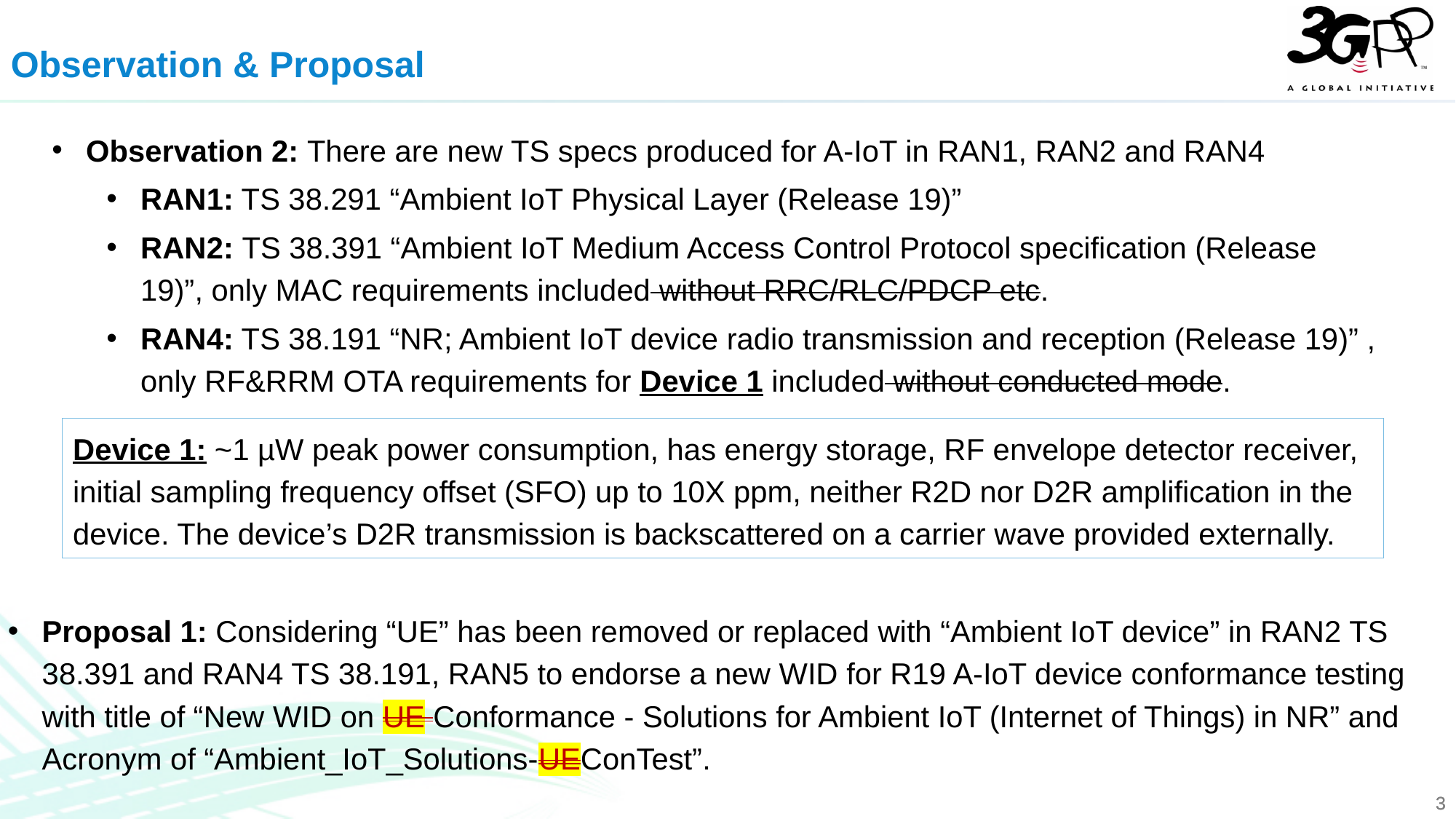

Observation & Proposal
Observation 2: There are new TS specs produced for A-IoT in RAN1, RAN2 and RAN4
RAN1: TS 38.291 “Ambient IoT Physical Layer (Release 19)”
RAN2: TS 38.391 “Ambient IoT Medium Access Control Protocol specification (Release 19)”, only MAC requirements included without RRC/RLC/PDCP etc.
RAN4: TS 38.191 “NR; Ambient IoT device radio transmission and reception (Release 19)” , only RF&RRM OTA requirements for Device 1 included without conducted mode.

Device 1: ~1 µW peak power consumption, has energy storage, RF envelope detector receiver, initial sampling frequency offset (SFO) up to 10X ppm, neither R2D nor D2R amplification in the device. The device’s D2R transmission is backscattered on a carrier wave provided externally.
Proposal 1: Considering “UE” has been removed or replaced with “Ambient IoT device” in RAN2 TS 38.391 and RAN4 TS 38.191, RAN5 to endorse a new WID for R19 A-IoT device conformance testing with title of “New WID on UE Conformance - Solutions for Ambient IoT (Internet of Things) in NR” and Acronym of “Ambient_IoT_Solutions-UEConTest”.